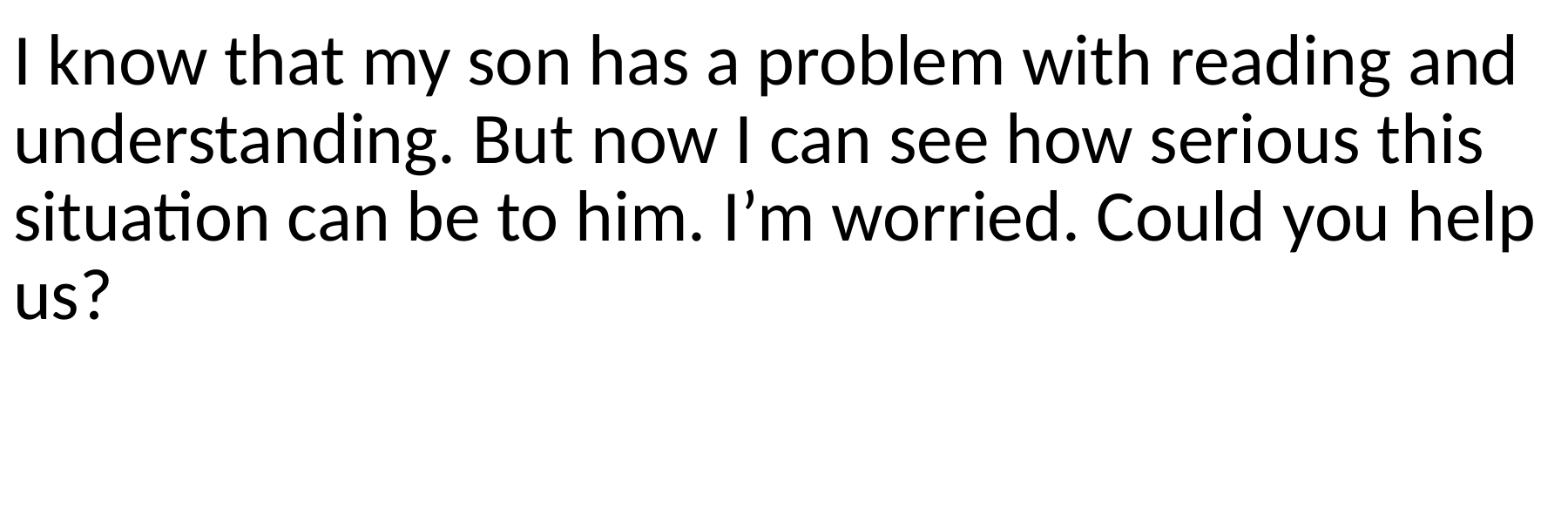

I know that my son has a problem with reading and understanding. But now I can see how serious this situation can be to him. I’m worried. Could you help us?